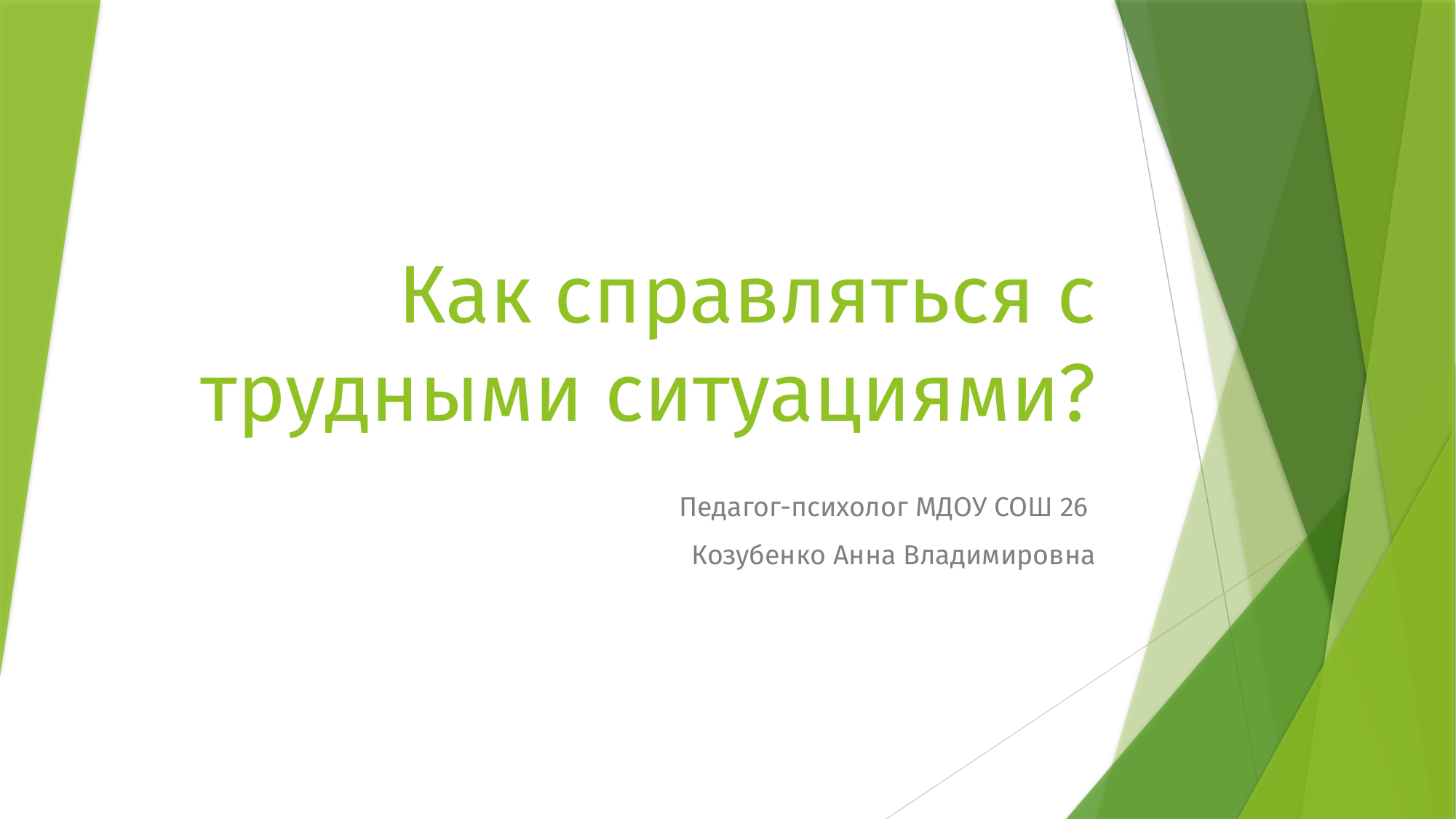

# Как справляться с трудными ситуациями?
Педагог-психолог МДОУ СОШ 26
Козубенко Анна Владимировна